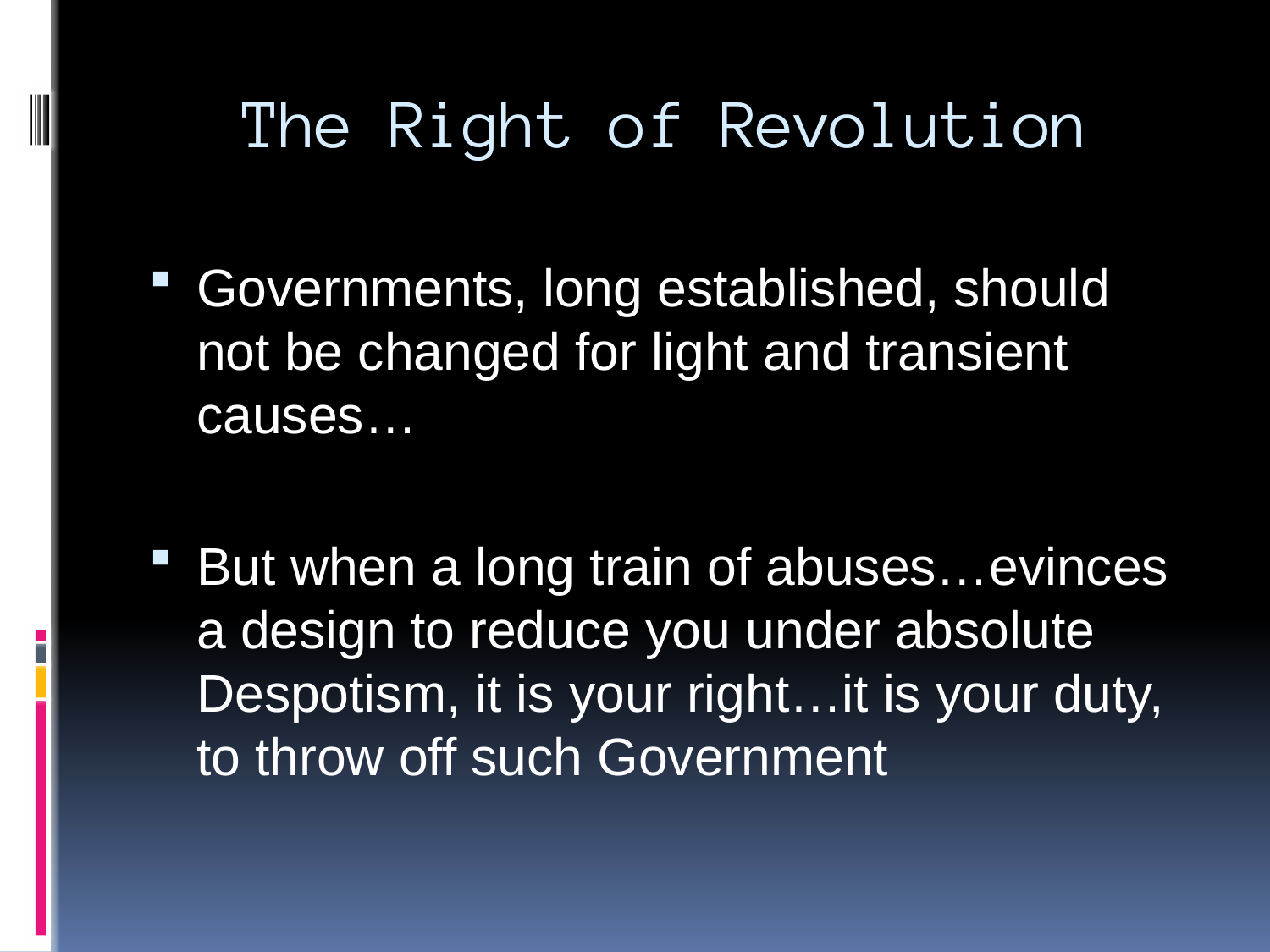

# The Right of Revolution
Governments, long established, should not be changed for light and transient causes…

But when a long train of abuses…evinces a design to reduce you under absolute Despotism, it is your right…it is your duty, to throw off such Government